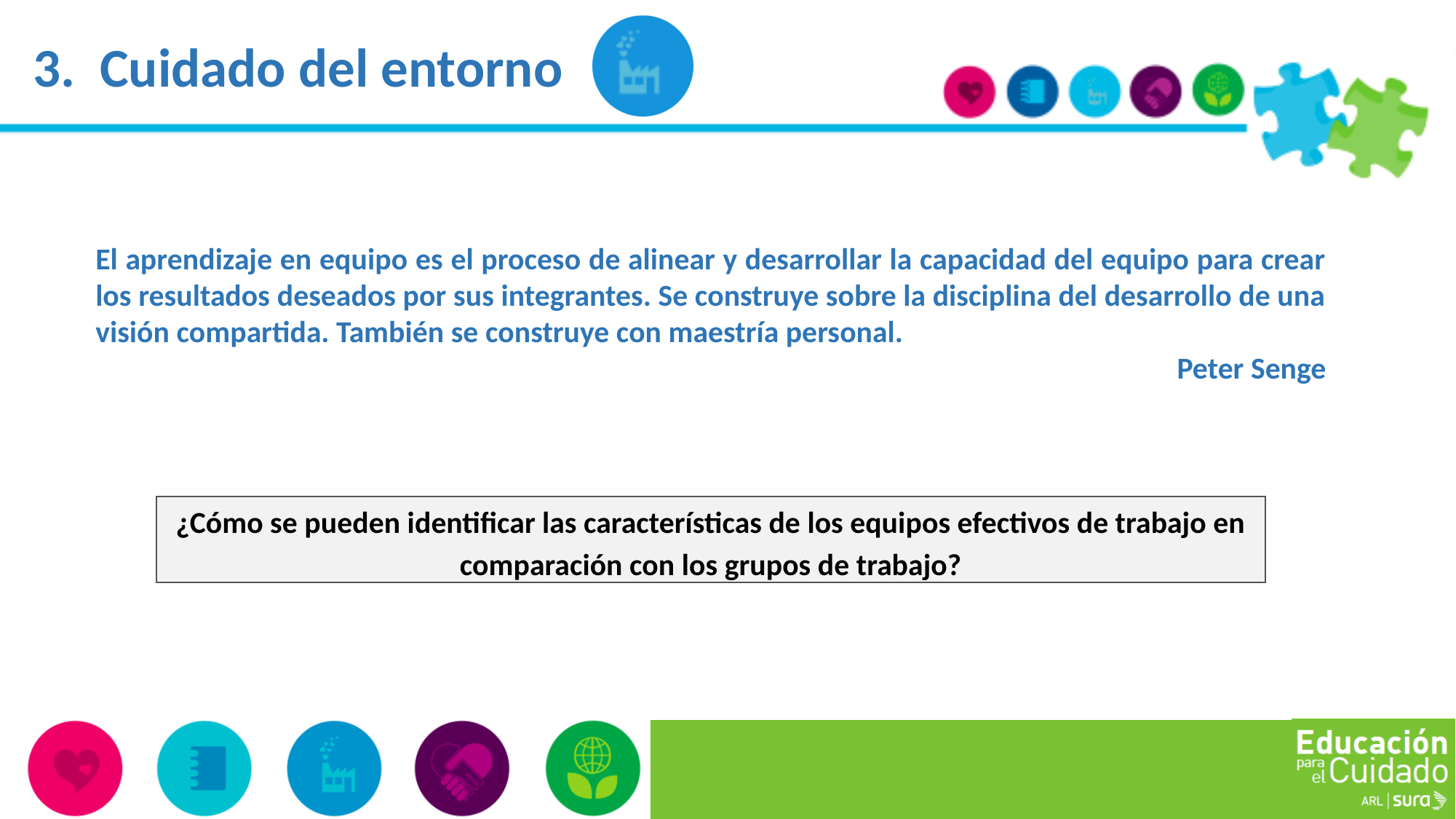

3.  Cuidado del entorno

El aprendizaje en equipo es el proceso de alinear y desarrollar la capacidad del equipo para crear los resultados deseados por sus integrantes. Se construye sobre la disciplina del desarrollo de una visión compartida. También se construye con maestría personal.
Peter Senge

¿Cómo se pueden identificar las características de los equipos efectivos de trabajo en comparación con los grupos de trabajo?